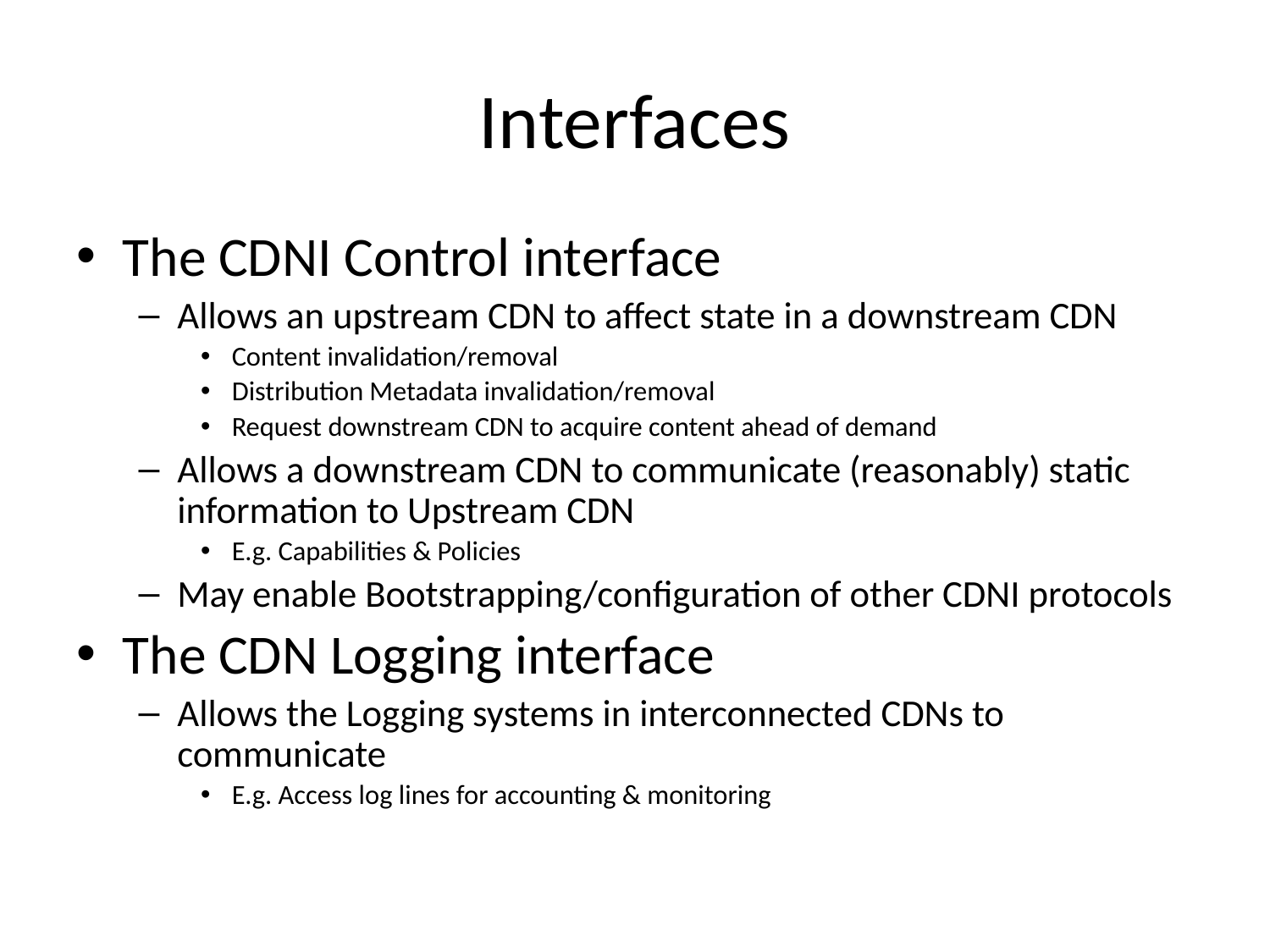

# Interfaces
The CDNI Control interface
Allows an upstream CDN to affect state in a downstream CDN
Content invalidation/removal
Distribution Metadata invalidation/removal
Request downstream CDN to acquire content ahead of demand
Allows a downstream CDN to communicate (reasonably) static information to Upstream CDN
E.g. Capabilities & Policies
May enable Bootstrapping/configuration of other CDNI protocols
The CDN Logging interface
Allows the Logging systems in interconnected CDNs to communicate
E.g. Access log lines for accounting & monitoring